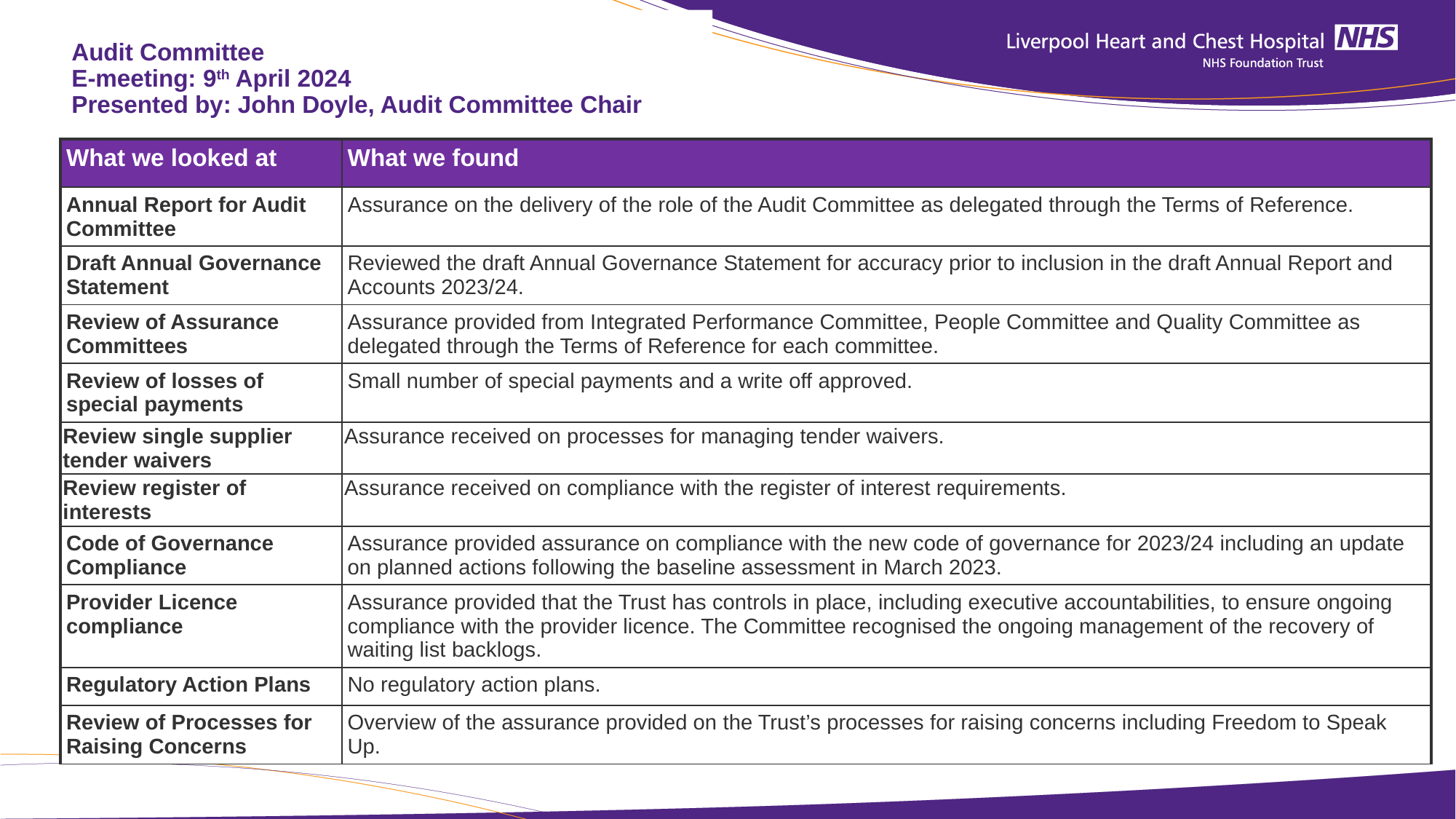

# Audit Committee E-meeting: 9th April 2024 Presented by: John Doyle, Audit Committee Chair
| What we looked at | What we found |
| --- | --- |
| Annual Report for Audit Committee | Assurance on the delivery of the role of the Audit Committee as delegated through the Terms of Reference. |
| Draft Annual Governance Statement | Reviewed the draft Annual Governance Statement for accuracy prior to inclusion in the draft Annual Report and Accounts 2023/24. |
| Review of Assurance Committees | Assurance provided from Integrated Performance Committee, People Committee and Quality Committee as delegated through the Terms of Reference for each committee. |
| Review of losses of special payments | Small number of special payments and a write off approved. |
| Review single supplier tender waivers | Assurance received on processes for managing tender waivers. |
| Review register of interests | Assurance received on compliance with the register of interest requirements. |
| Code of Governance Compliance | Assurance provided assurance on compliance with the new code of governance for 2023/24 including an update on planned actions following the baseline assessment in March 2023. |
| Provider Licence compliance | Assurance provided that the Trust has controls in place, including executive accountabilities, to ensure ongoing compliance with the provider licence. The Committee recognised the ongoing management of the recovery of waiting list backlogs. |
| Regulatory Action Plans | No regulatory action plans. |
| Review of Processes for Raising Concerns | Overview of the assurance provided on the Trust’s processes for raising concerns including Freedom to Speak Up. |